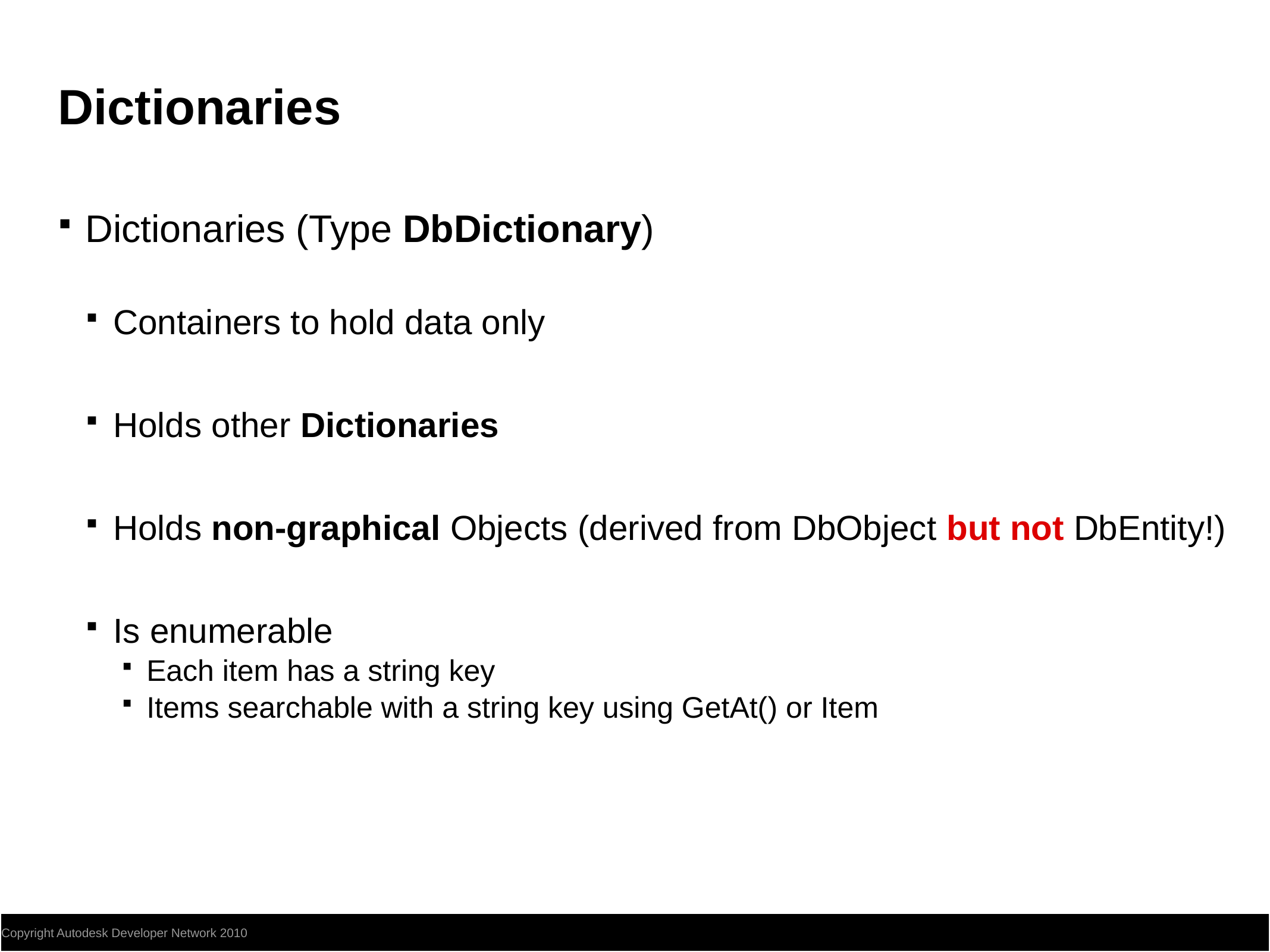

# Dictionaries
Dictionaries (Type DbDictionary)

Containers to hold data only

Holds other Dictionaries

Holds non-graphical Objects (derived from DbObject but not DbEntity!)

Is enumerable
Each item has a string key
Items searchable with a string key using GetAt() or Item